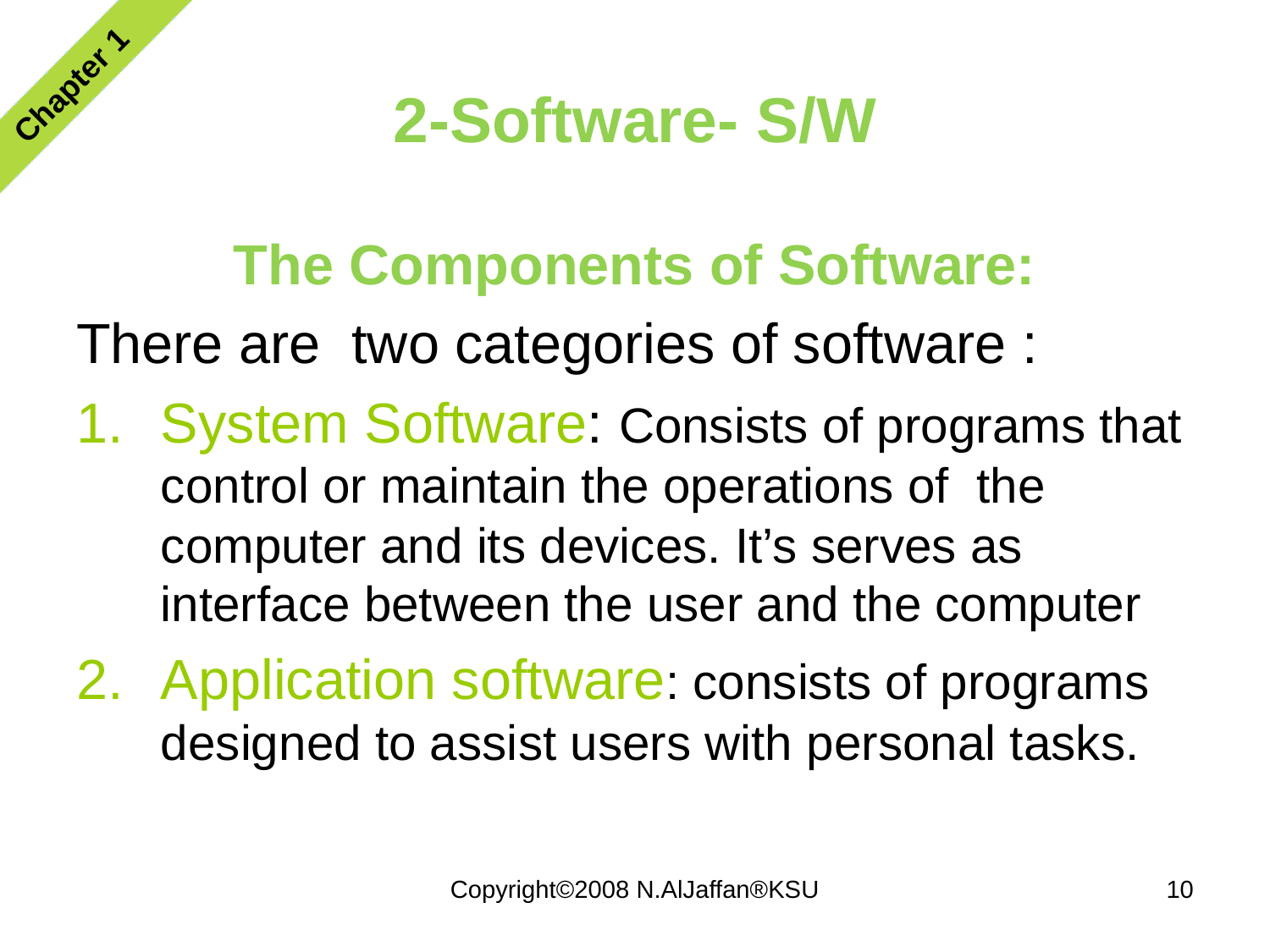

# 2-Software- S/W
Chapter 1
The Components of Software:
There are  two categories of software :
System Software: Consists of programs that control or maintain the operations of  the computer and its devices. It’s serves as interface between the user and the computer
Application software: consists of programs designed to assist users with personal tasks.

Copyright©2008 N.AlJaffan®KSU
10